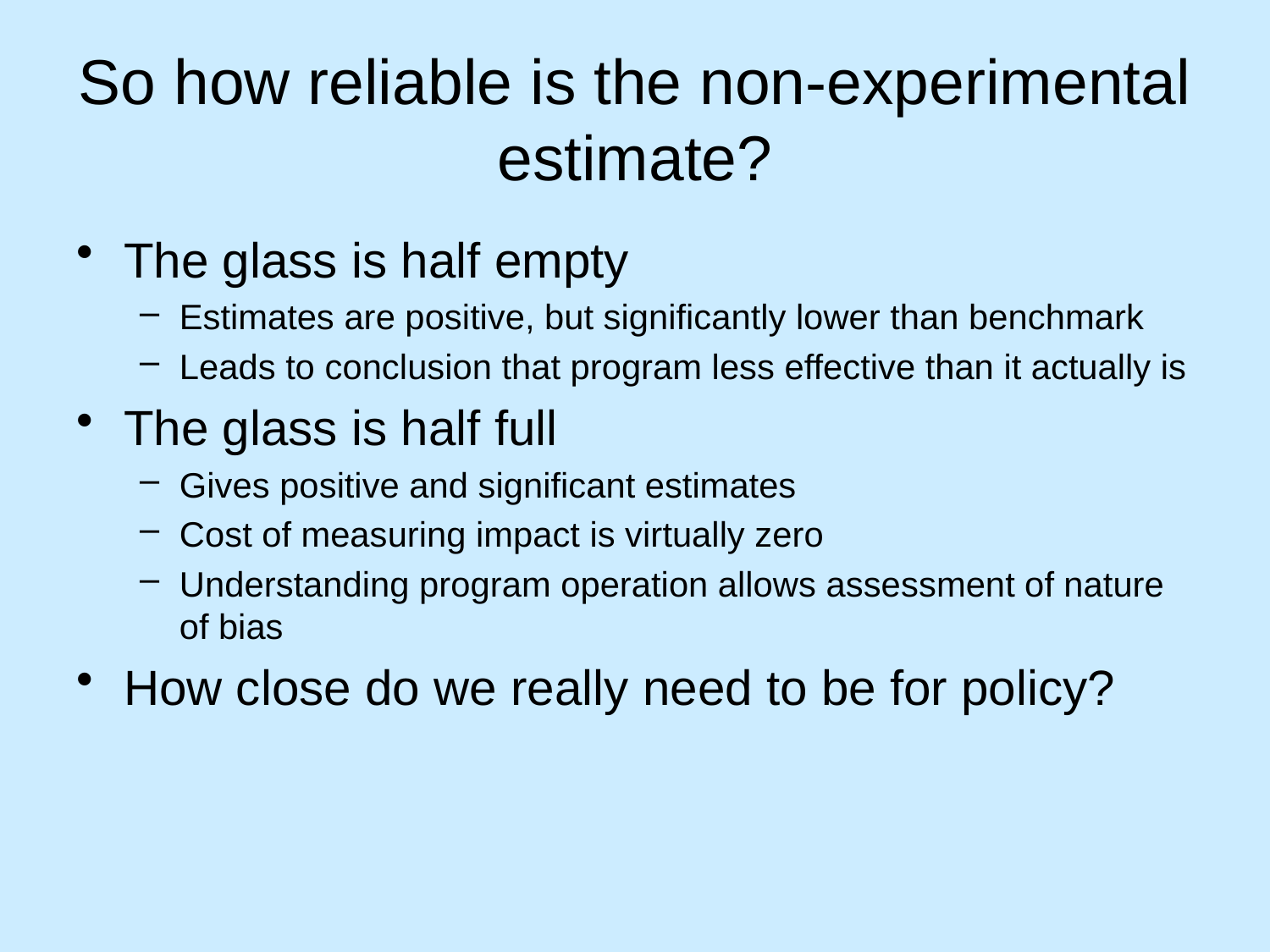

# So how reliable is the non-experimental estimate?
The glass is half empty
Estimates are positive, but significantly lower than benchmark
Leads to conclusion that program less effective than it actually is
The glass is half full
Gives positive and significant estimates
Cost of measuring impact is virtually zero
Understanding program operation allows assessment of nature of bias
How close do we really need to be for policy?